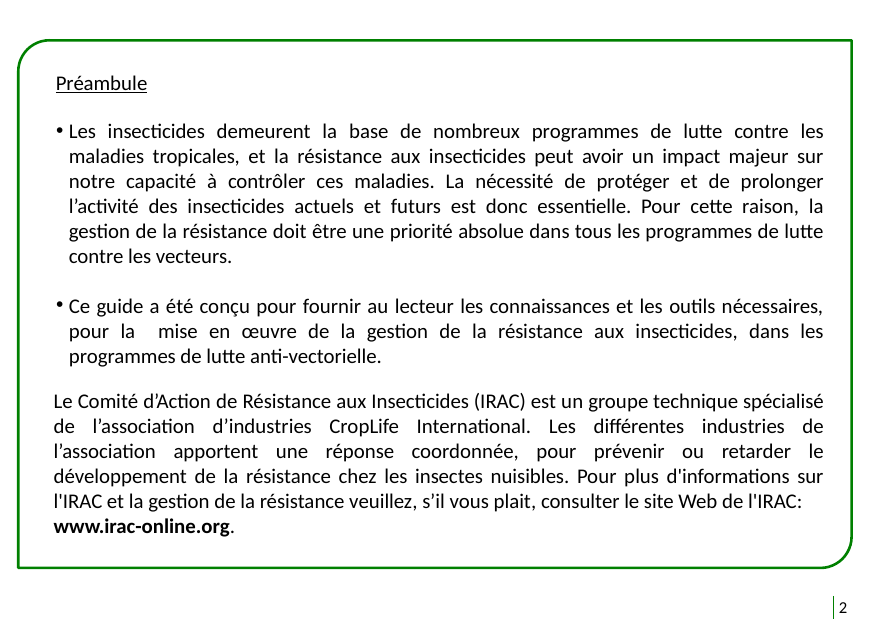

Préambule
Les insecticides demeurent la base de nombreux programmes de lutte contre les maladies tropicales, et la résistance aux insecticides peut avoir un impact majeur sur notre capacité à contrôler ces maladies. La nécessité de protéger et de prolonger l’activité des insecticides actuels et futurs est donc essentielle. Pour cette raison, la gestion de la résistance doit être une priorité absolue dans tous les programmes de lutte contre les vecteurs.

Ce guide a été conçu pour fournir au lecteur les connaissances et les outils nécessaires, pour la  mise en œuvre de la gestion de la résistance aux insecticides, dans les programmes de lutte anti-vectorielle.

Le Comité d’Action de Résistance aux Insecticides (IRAC) est un groupe technique spécialisé de l’association d’industries CropLife International. Les différentes industries de l’association apportent une réponse coordonnée, pour prévenir ou retarder le développement de la résistance chez les insectes nuisibles. Pour plus d'informations sur l'IRAC et la gestion de la résistance veuillez, s’il vous plait, consulter le site Web de l'IRAC:
www.irac-online.org.

2